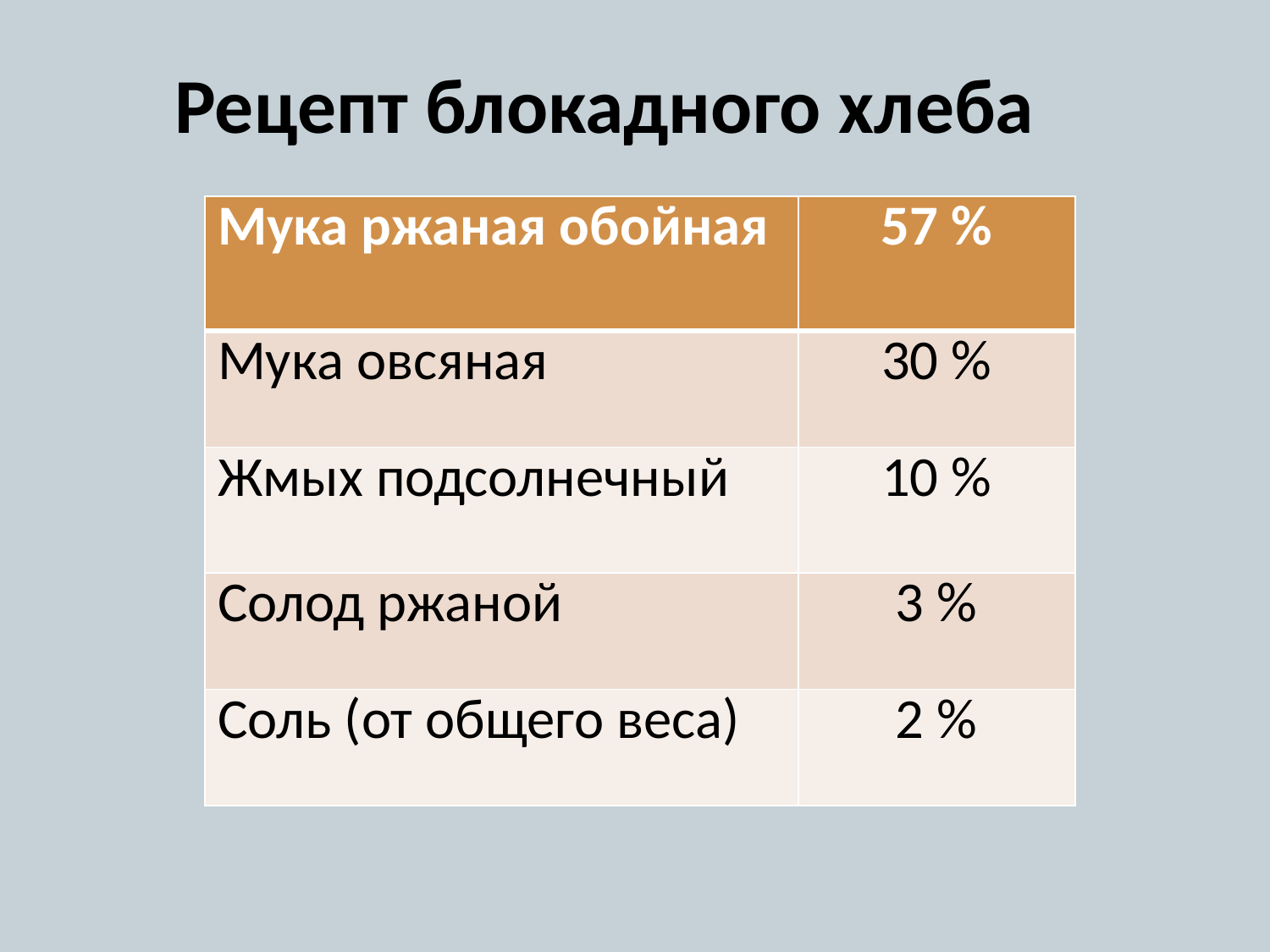

# Рецепт блокадного хлеба
| Мука ржаная обойная | 57 % |
| --- | --- |
| Мука овсяная | 30 % |
| Жмых подсолнечный | 10 % |
| Солод ржаной | 3 % |
| Соль (от общего веса) | 2 % |